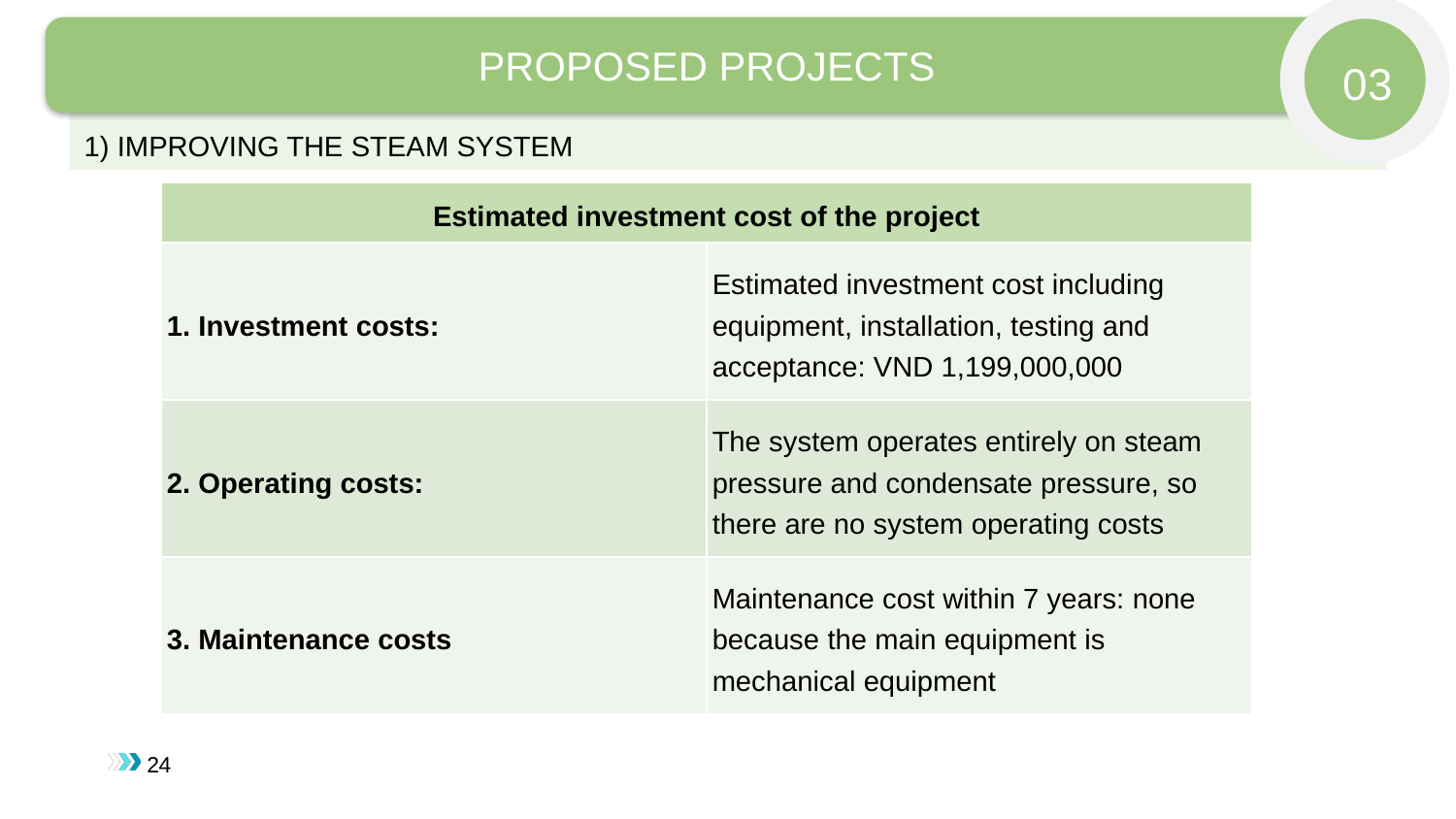

PROPOSED PROJECTS
03
1) IMPROVING THE STEAM SYSTEM
| Estimated investment cost of the project |  |
| --- | --- |
| 1. Investment costs: | Estimated investment cost including equipment, installation, testing and acceptance: VND 1,199,000,000 |
| 2. Operating costs: | The system operates entirely on steam pressure and condensate pressure, so there are no system operating costs |
| 3. Maintenance costs | Maintenance cost within 7 years: none because the main equipment is mechanical equipment |
24